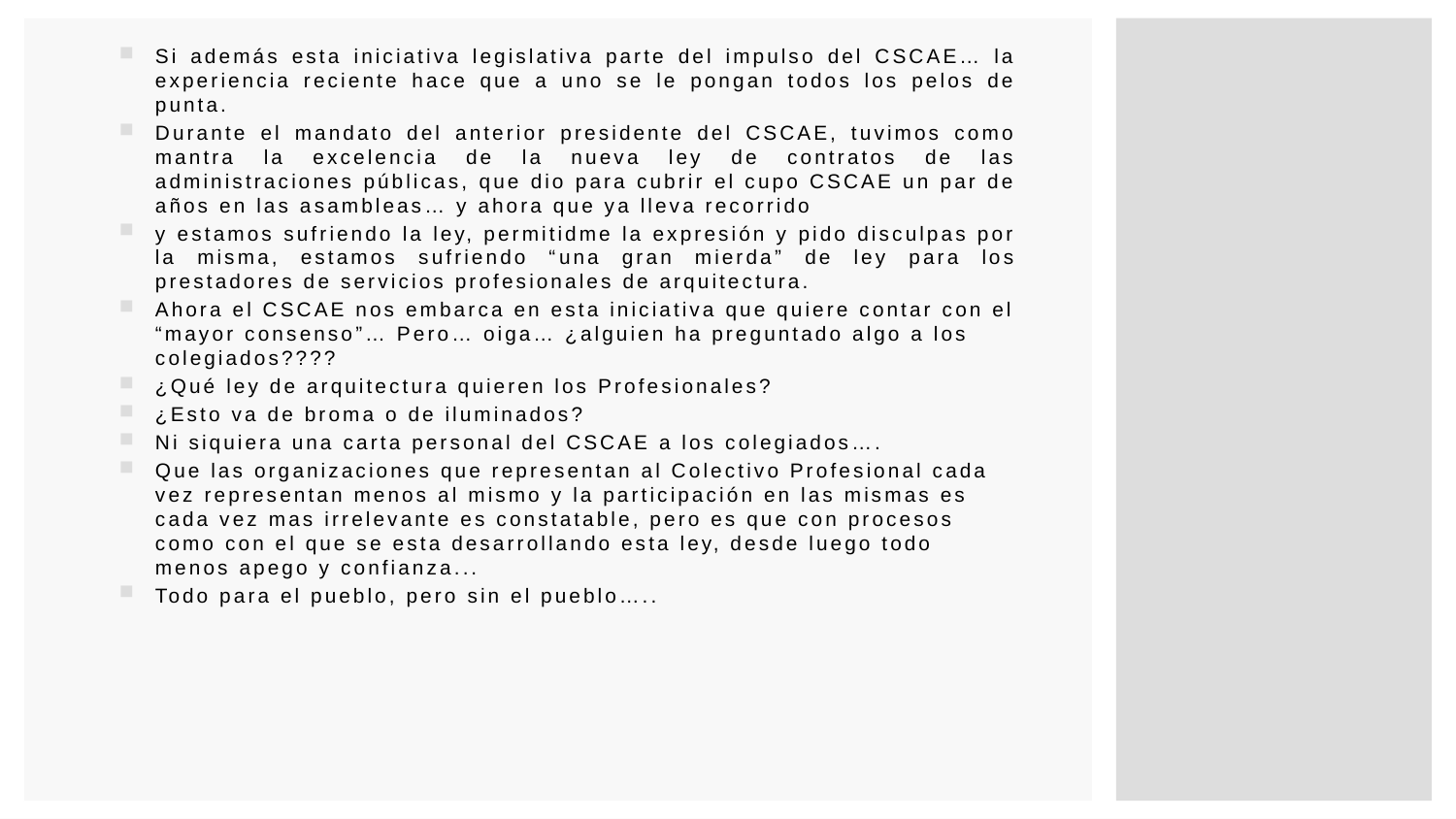

Si además esta iniciativa legislativa parte del impulso del CSCAE… la experiencia reciente hace que a uno se le pongan todos los pelos de punta.
Durante el mandato del anterior presidente del CSCAE, tuvimos como mantra la excelencia de la nueva ley de contratos de las administraciones públicas, que dio para cubrir el cupo CSCAE un par de años en las asambleas… y ahora que ya lleva recorrido
y estamos sufriendo la ley, permitidme la expresión y pido disculpas por la misma, estamos sufriendo “una gran mierda” de ley para los prestadores de servicios profesionales de arquitectura.
Ahora el CSCAE nos embarca en esta iniciativa que quiere contar con el “mayor consenso”… Pero… oiga… ¿alguien ha preguntado algo a los colegiados????
¿Qué ley de arquitectura quieren los Profesionales?
¿Esto va de broma o de iluminados?
Ni siquiera una carta personal del CSCAE a los colegiados….
Que las organizaciones que representan al Colectivo Profesional cada vez representan menos al mismo y la participación en las mismas es cada vez mas irrelevante es constatable, pero es que con procesos como con el que se esta desarrollando esta ley, desde luego todo menos apego y confianza...
Todo para el pueblo, pero sin el pueblo…..

#